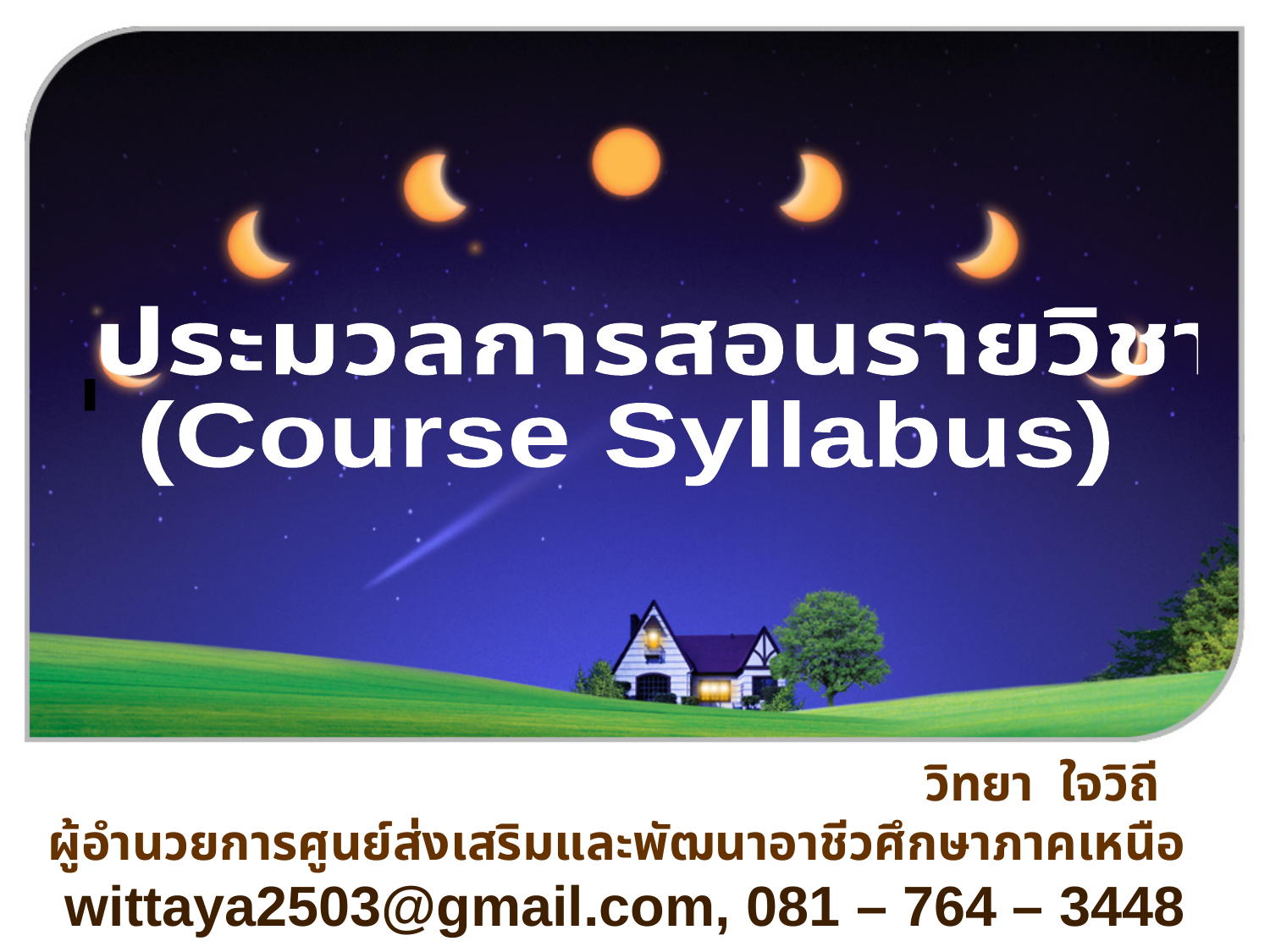

ประมวลการสอนรายวิชา
(Course Syllabus)
วิทยา  ใจวิถี
ผู้อำนวยการศูนย์ส่งเสริมและพัฒนาอาชีวศึกษาภาคเหนือ
wittaya2503@gmail.com, 081 – 764 – 3448